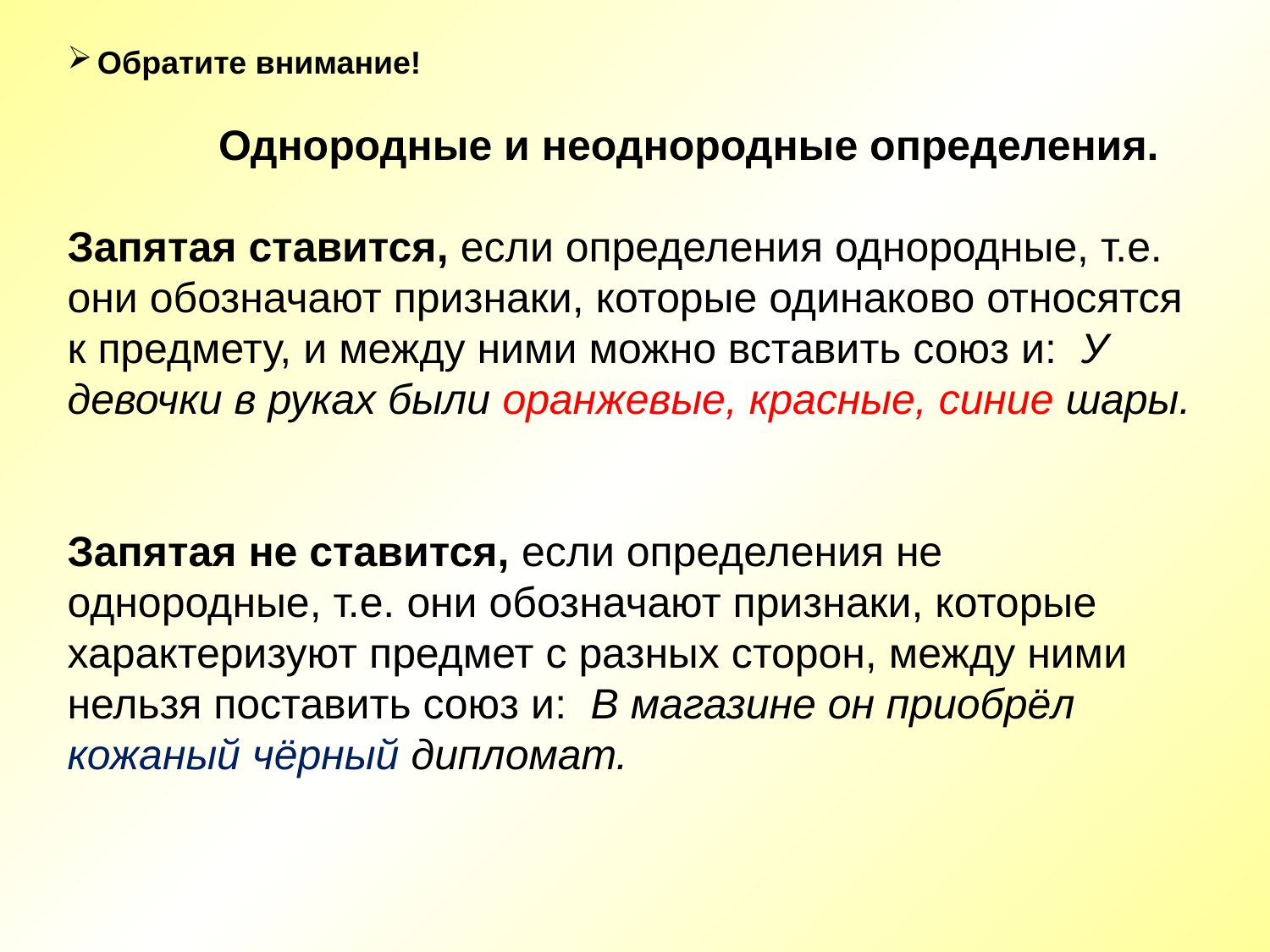

Обратите внимание!

                 Однородные и неоднородные определения.

Запятая ставится, если определения однородные, т.е. они обозначают признаки, которые одинаково относятся к предмету, и между ними можно вставить союз и:  У девочки в руках были оранжевые, красные, синие шары.

Запятая не ставится, если определения не однородные, т.е. они обозначают признаки, которые характеризуют предмет с разных сторон, между ними нельзя поставить союз и:  В магазине он приобрёл кожаный чёрный дипломат.